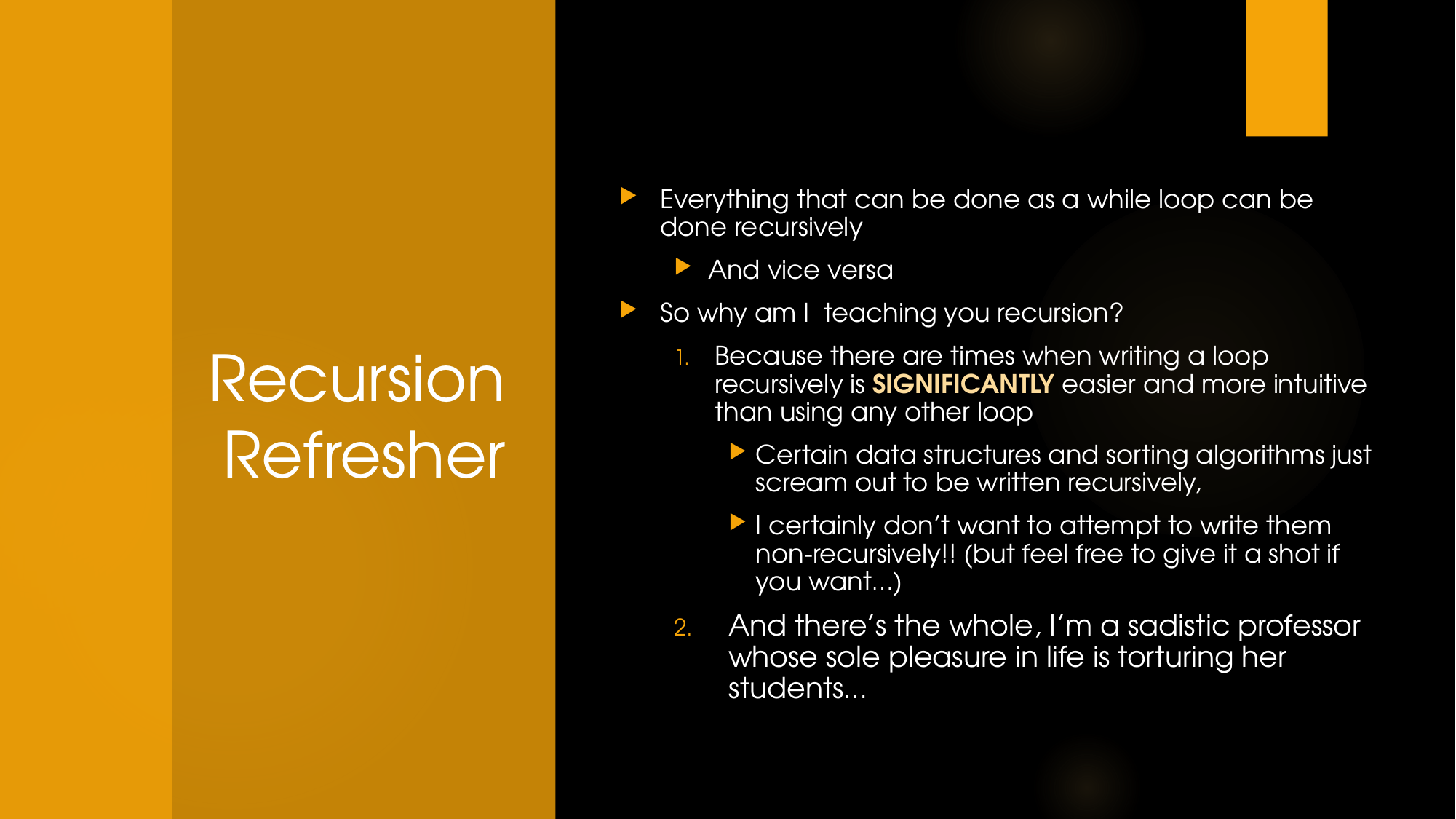

# Recursion Refresher
Everything that can be done as a while loop can be done recursively
And vice versa
So why am I  teaching you recursion?
Because there are times when writing a loop recursively is SIGNIFICANTLY easier and more intuitive than using any other loop
Certain data structures and sorting algorithms just scream out to be written recursively,
I certainly don’t want to attempt to write them non-recursively!! (but feel free to give it a shot if you want…)
And there’s the whole, I’m a sadistic professor whose sole pleasure in life is torturing her students…